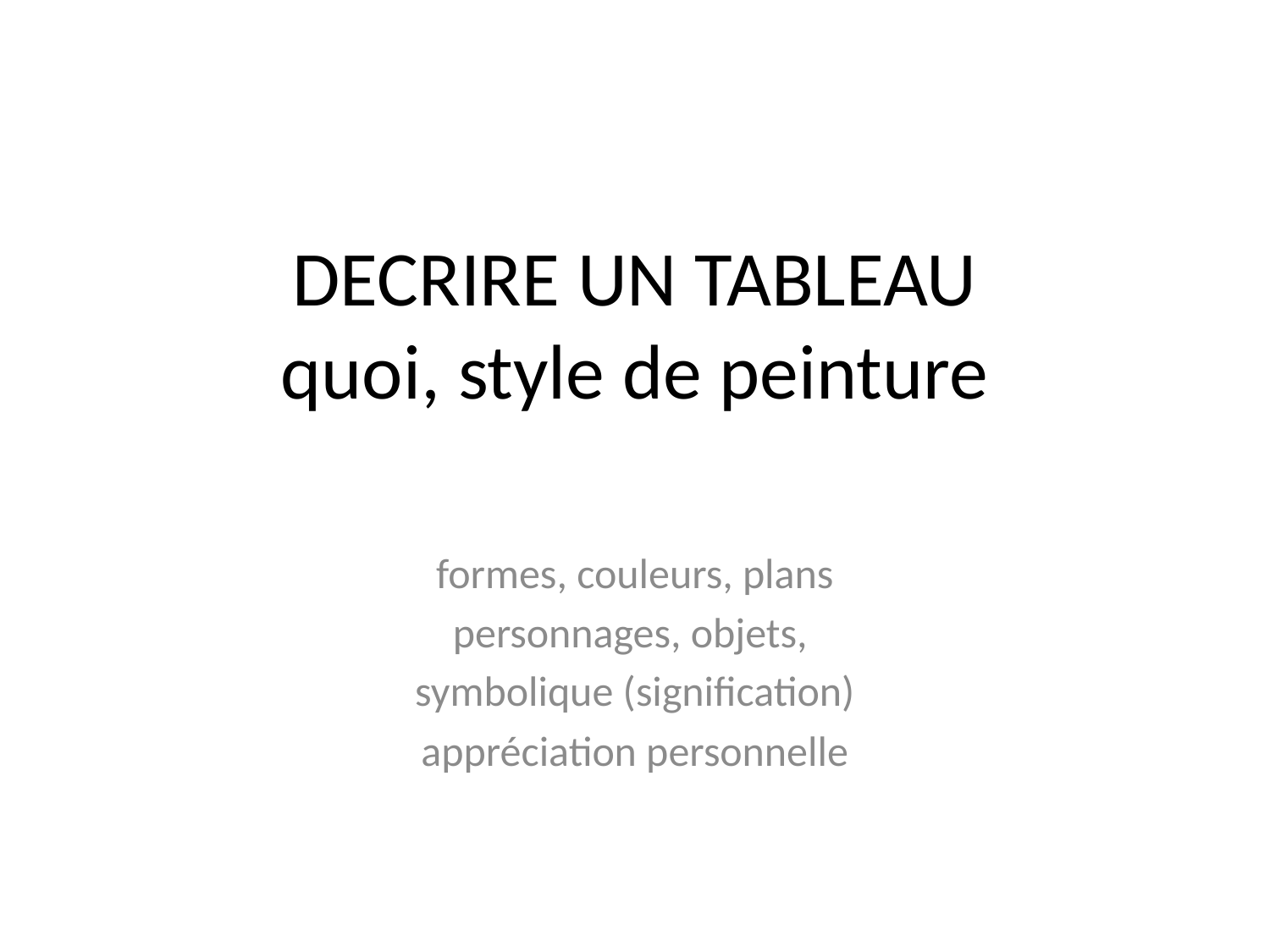

# DECRIRE UN TABLEAU quoi, style de peinture
formes, couleurs, plans
personnages, objets,
symbolique (signification)
appréciation personnelle